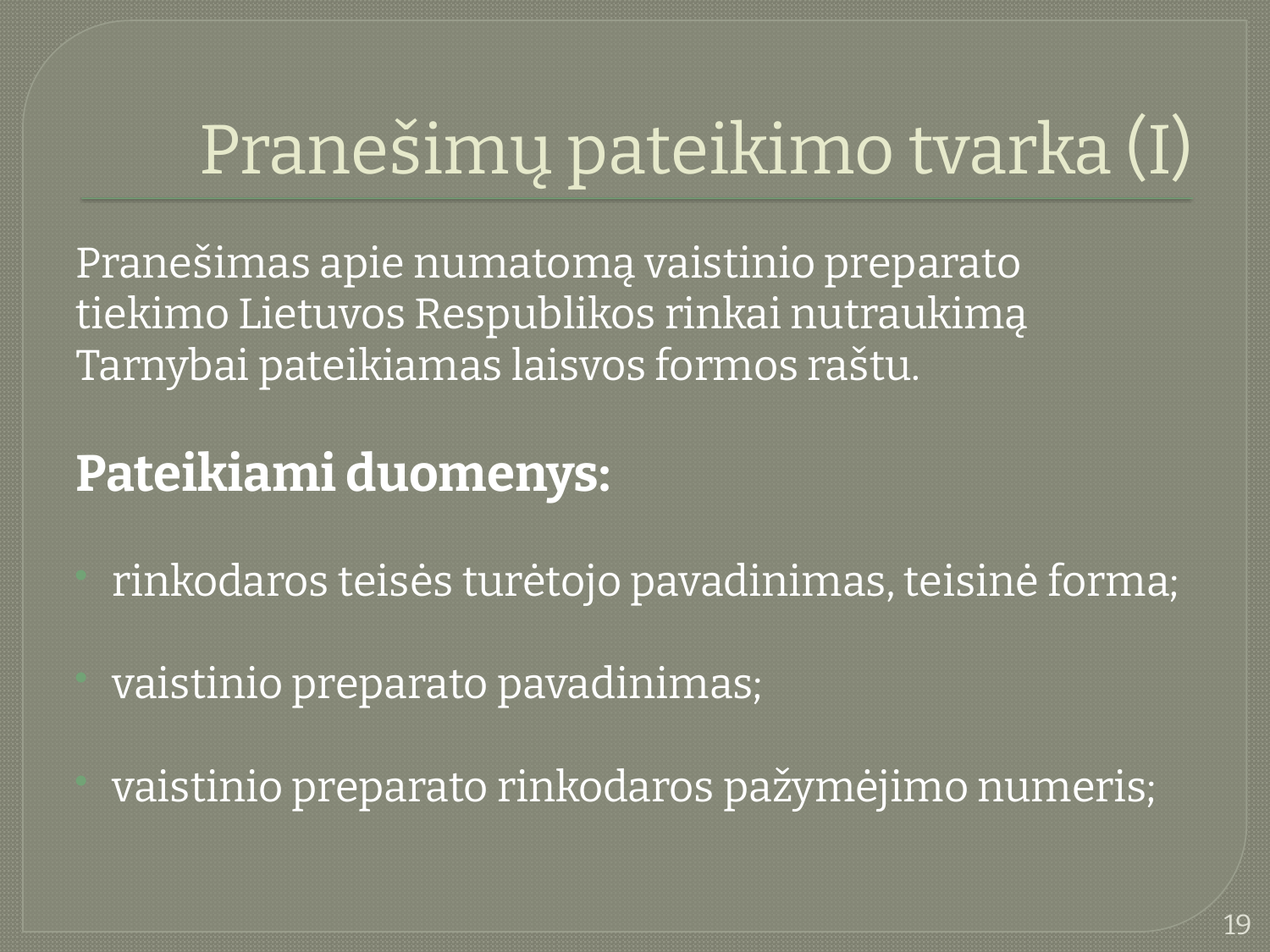

# Pranešimų pateikimo tvarka (I)
Pranešimas apie numatomą vaistinio preparato
tiekimo Lietuvos Respublikos rinkai nutraukimą
Tarnybai pateikiamas laisvos formos raštu.

Pateikiami duomenys:

rinkodaros teisės turėtojo pavadinimas, teisinė forma;

vaistinio preparato pavadinimas;

vaistinio preparato rinkodaros pažymėjimo numeris;

19